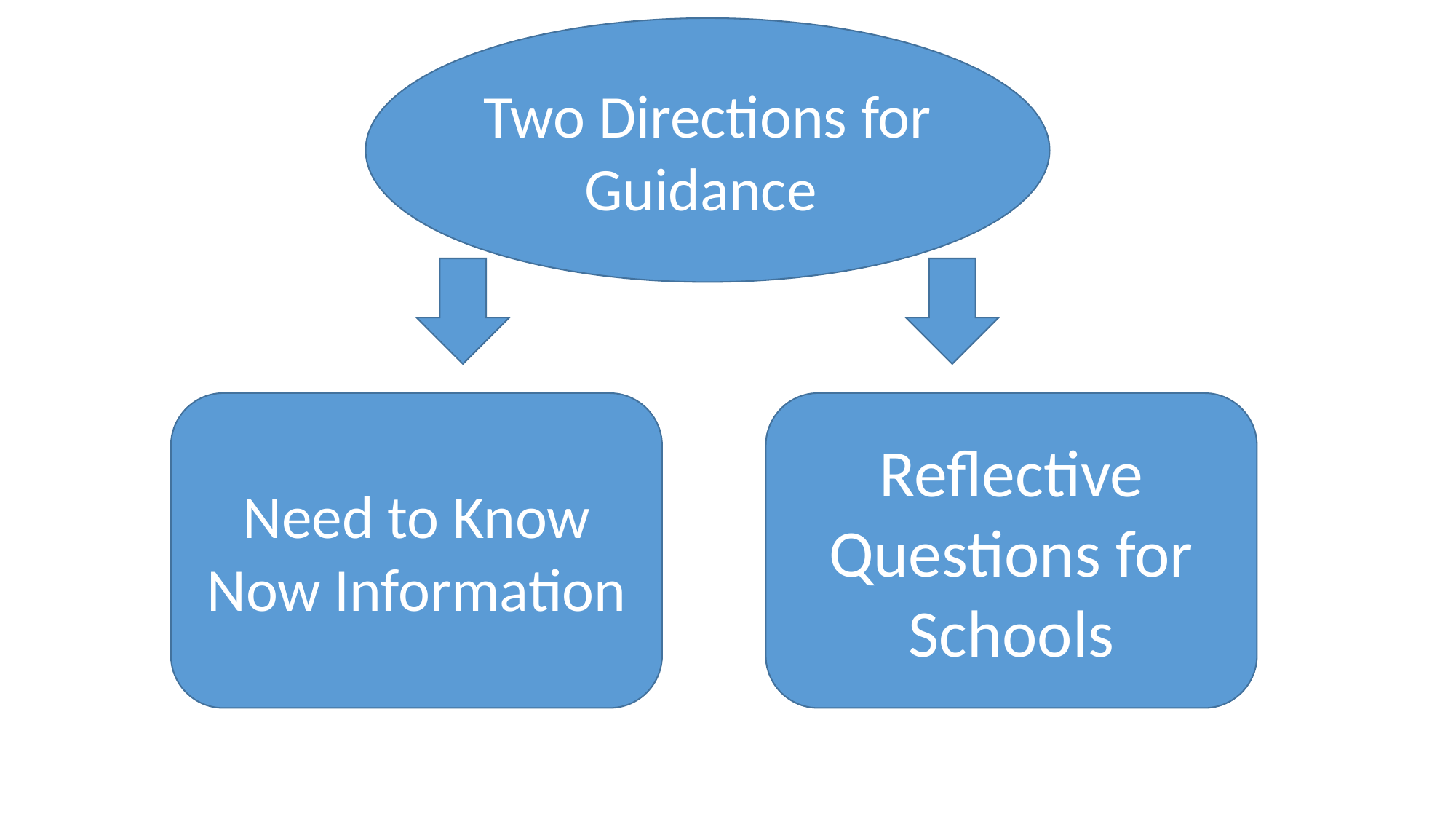

Two Directions for Guidance

Need to Know Now Information
Reflective Questions for Schools